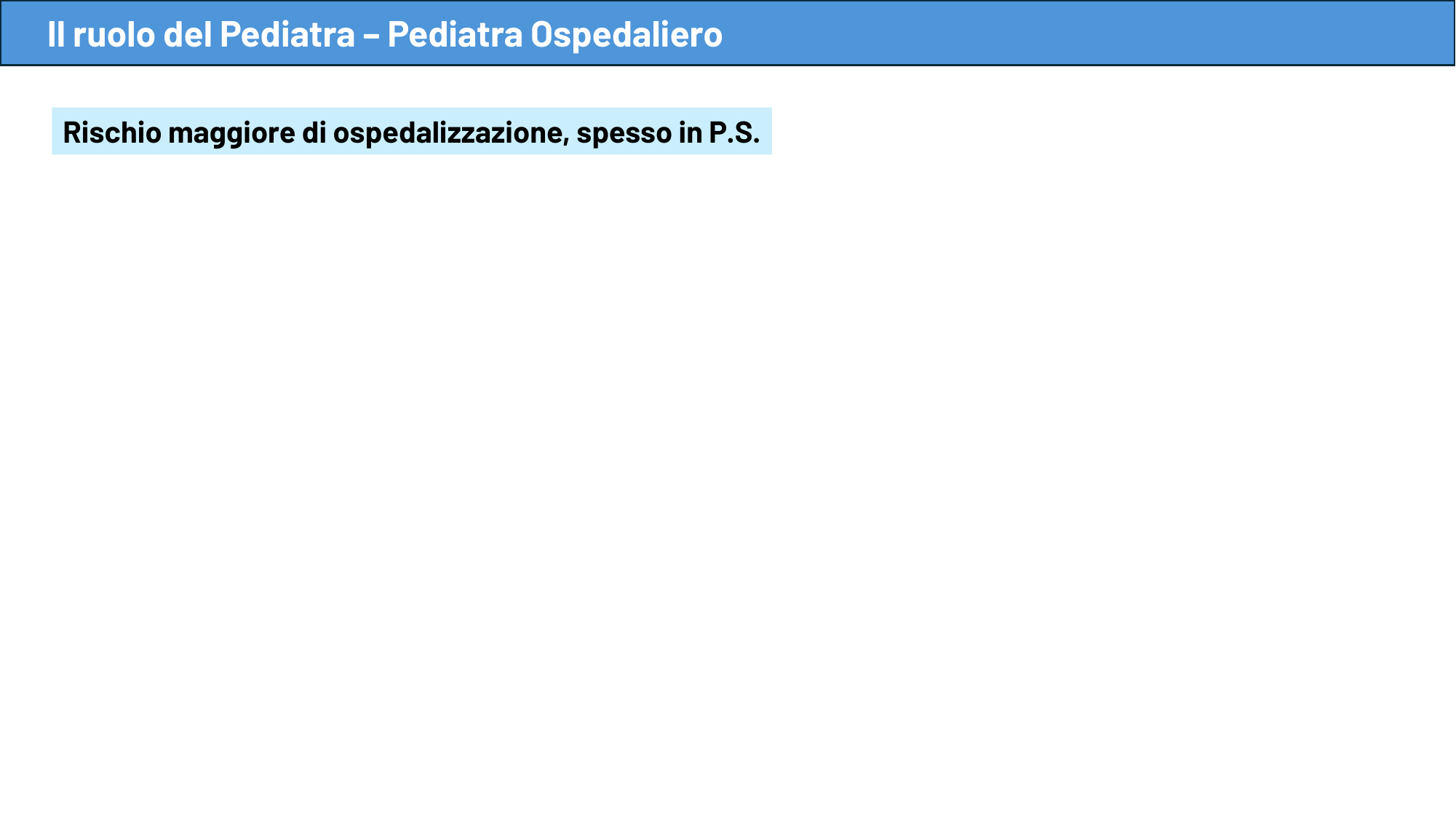

Il ruolo del Pediatra – Pediatra Ospedaliero
Rischio maggiore di ospedalizzazione, spesso in P.S.